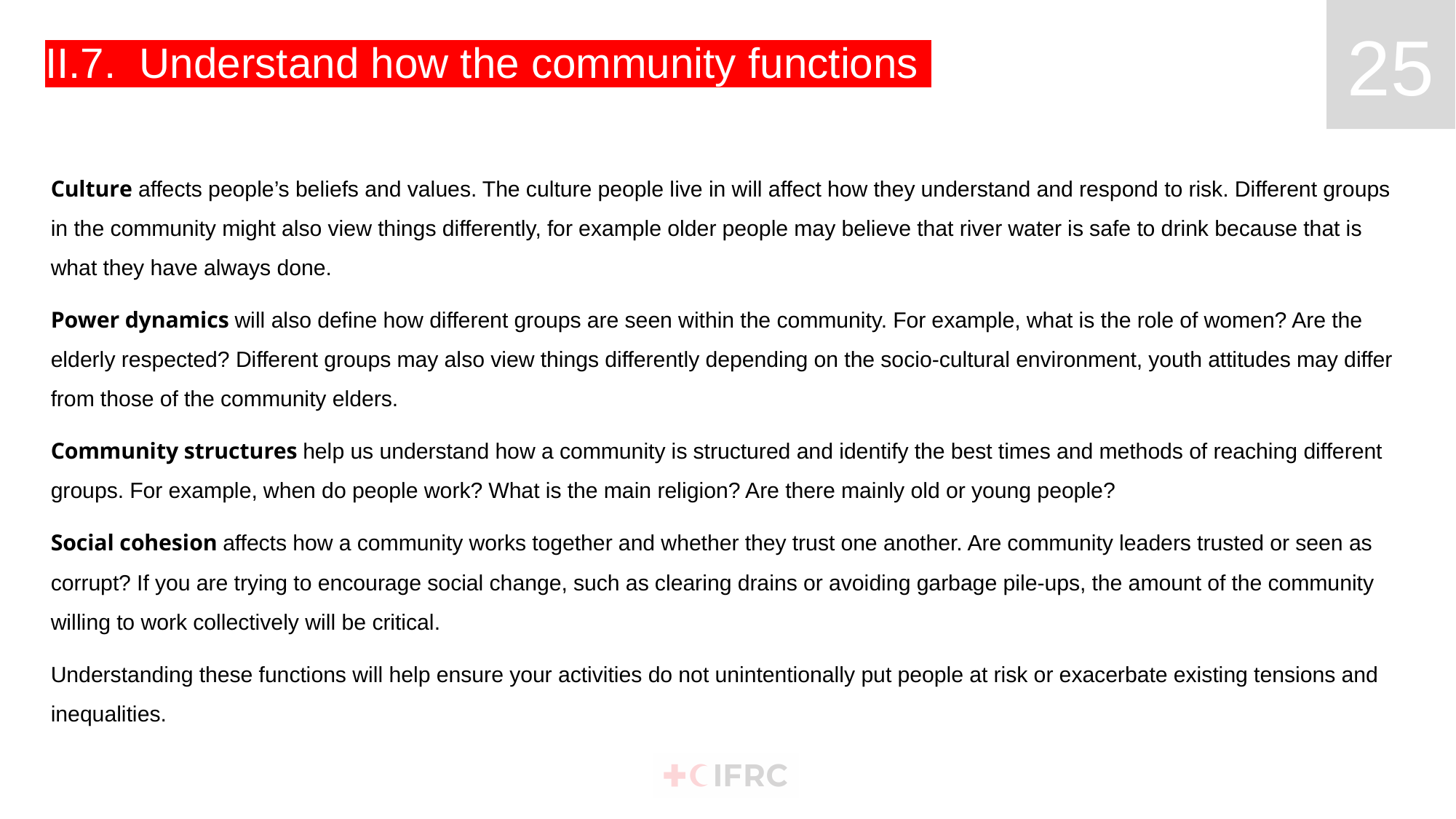

# II.7.  Understand how the community functions
Culture affects people’s beliefs and values. The culture people live in will affect how they understand and respond to risk. Different groups in the community might also view things differently, for example older people may believe that river water is safe to drink because that is what they have always done.
Power dynamics will also define how different groups are seen within the community. For example, what is the role of women? Are the elderly respected? Different groups may also view things differently depending on the socio-cultural environment, youth attitudes may differ from those of the community elders.
Community structures help us understand how a community is structured and identify the best times and methods of reaching different groups. For example, when do people work? What is the main religion? Are there mainly old or young people?
Social cohesion affects how a community works together and whether they trust one another. Are community leaders trusted or seen as corrupt? If you are trying to encourage social change, such as clearing drains or avoiding garbage pile-ups, the amount of the community willing to work collectively will be critical.
Understanding these functions will help ensure your activities do not unintentionally put people at risk or exacerbate existing tensions and inequalities.